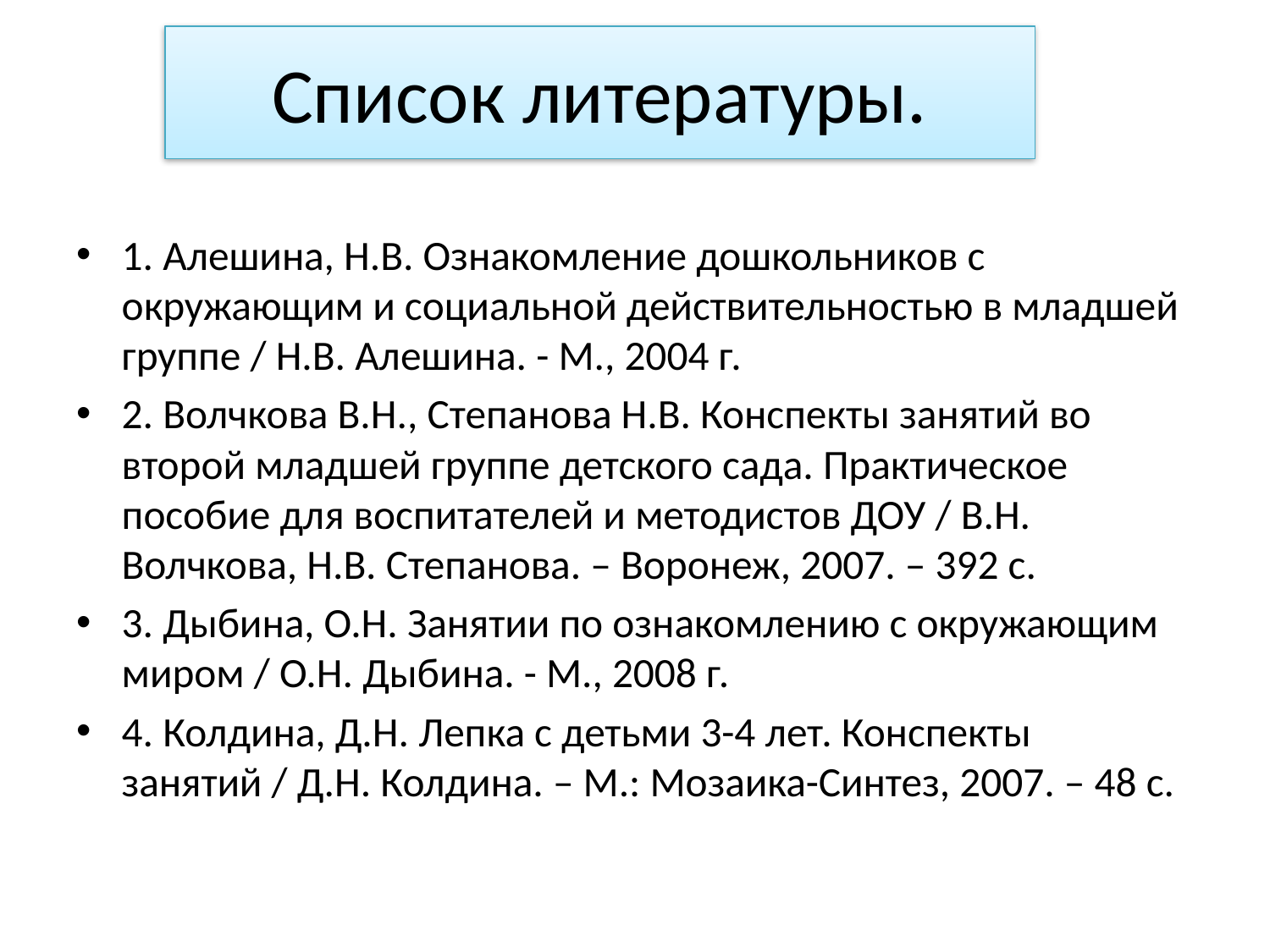

# Список литературы.
1. Алешина, Н.В. Ознакомление дошкольников с окружающим и социальной действительностью в младшей группе / Н.В. Алешина. - М., 2004 г.
2. Волчкова В.Н., Степанова Н.В. Конспекты занятий во второй младшей группе детского сада. Практическое пособие для воспитателей и методистов ДОУ / В.Н. Волчкова, Н.В. Степанова. – Воронеж, 2007. – 392 с.
3. Дыбина, О.Н. Занятии по ознакомлению с окружающим миром / О.Н. Дыбина. - М., 2008 г.
4. Колдина, Д.Н. Лепка с детьми 3-4 лет. Конспекты занятий / Д.Н. Колдина. – М.: Мозаика-Синтез, 2007. – 48 с.